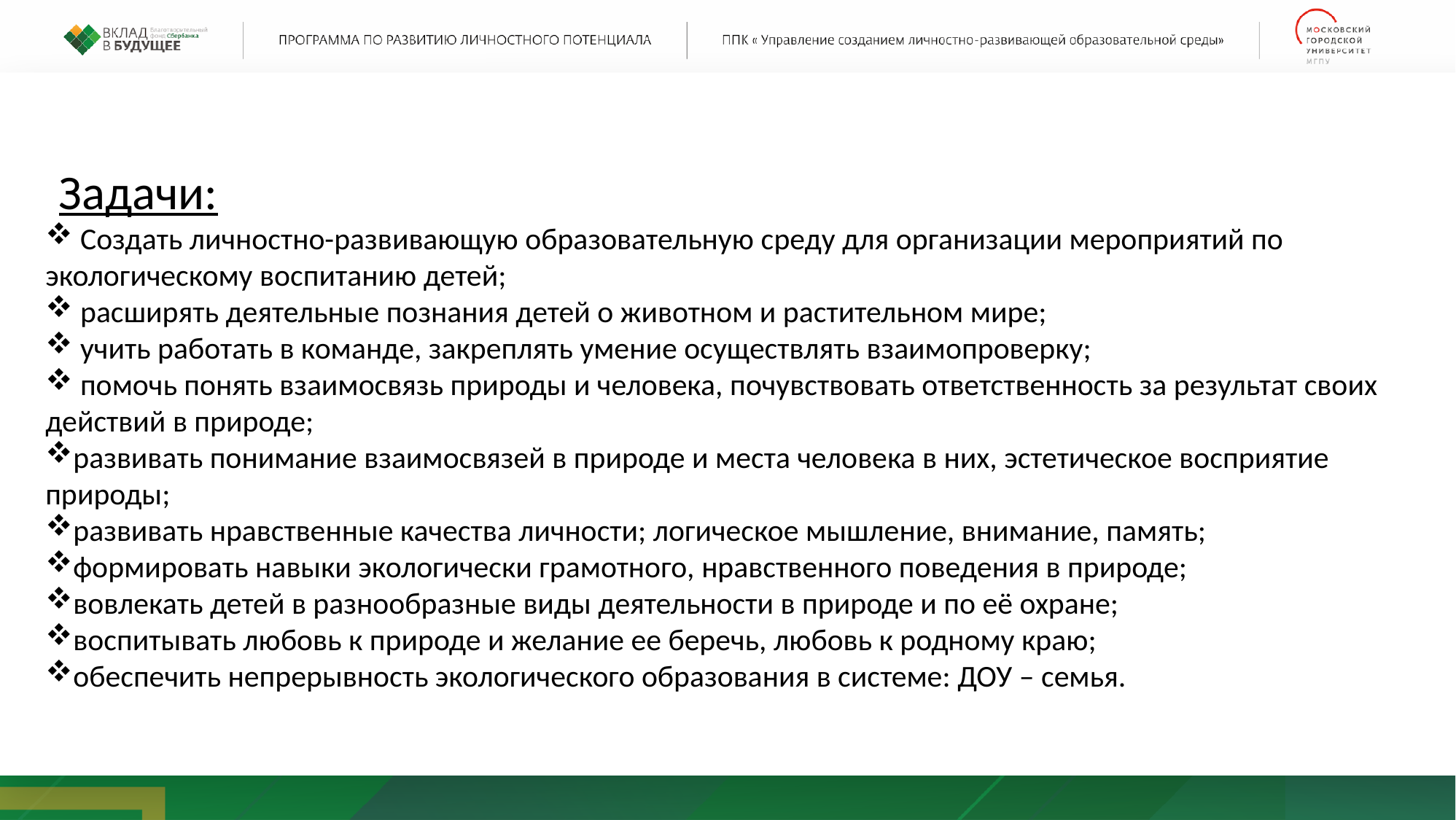

Задачи:
 Создать личностно-развивающую образовательную среду для организации мероприятий по экологическому воспитанию детей;
 расширять деятельные познания детей о животном и растительном мире;
 учить работать в команде, закреплять умение осуществлять взаимопроверку;
 помочь понять взаимосвязь природы и человека, почувствовать ответственность за результат своих действий в природе;
развивать понимание взаимосвязей в природе и места человека в них, эстетическое восприятие природы;
развивать нравственные качества личности; логическое мышление, внимание, память;
формировать навыки экологически грамотного, нравственного поведения в природе;
вовлекать детей в разнообразные виды деятельности в природе и по её охране;
воспитывать любовь к природе и желание ее беречь, любовь к родному краю;
обеспечить непрерывность экологического образования в системе: ДОУ – семья.